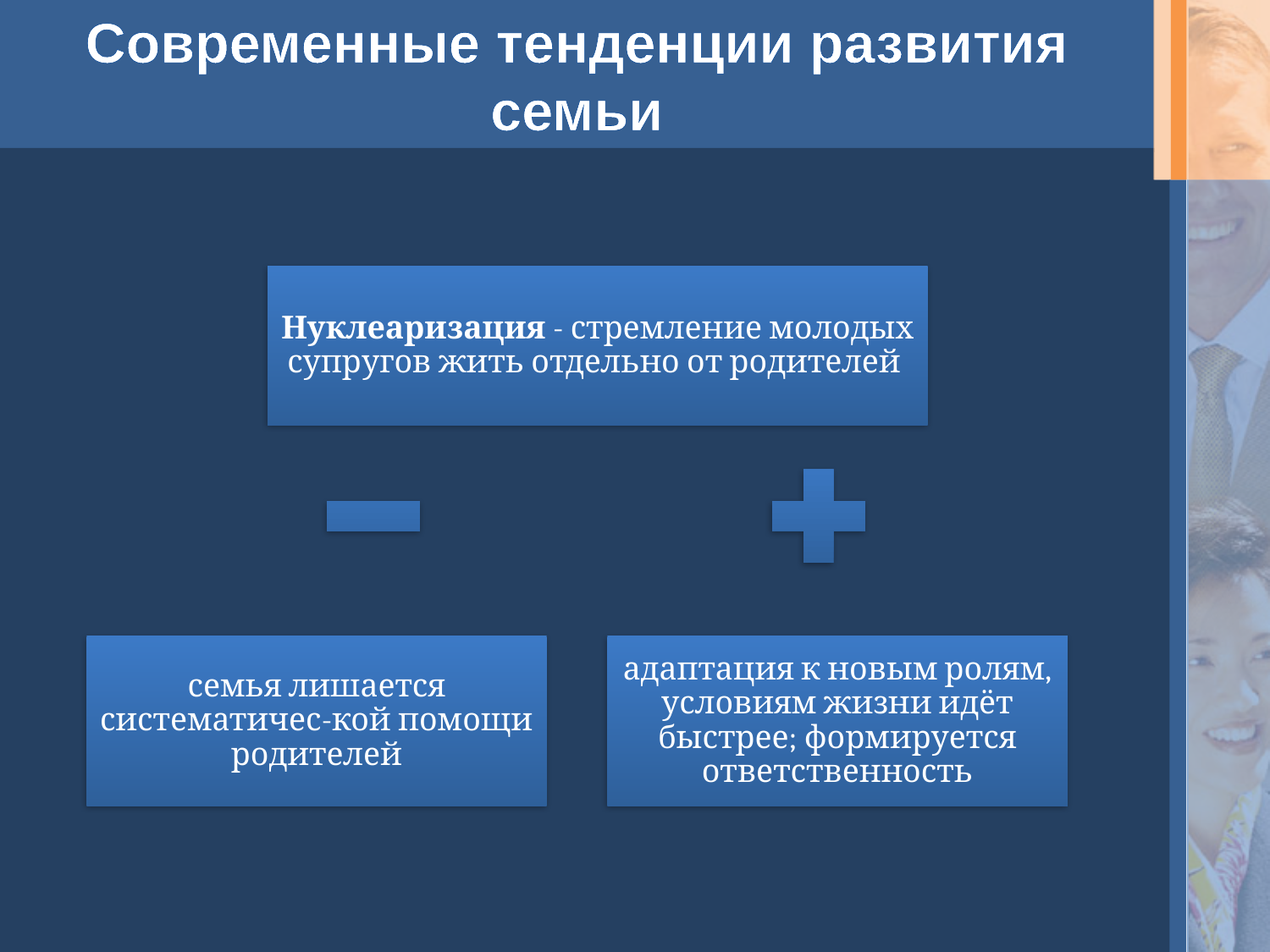

# Современные тенденции развития семьи

Нуклеаризация - стремление молодых супругов жить отдельно от родителей

семья лишается систематичес-кой помощи родителей

адаптация к новым ролям, условиям жизни идёт быстрее; формируется ответственность